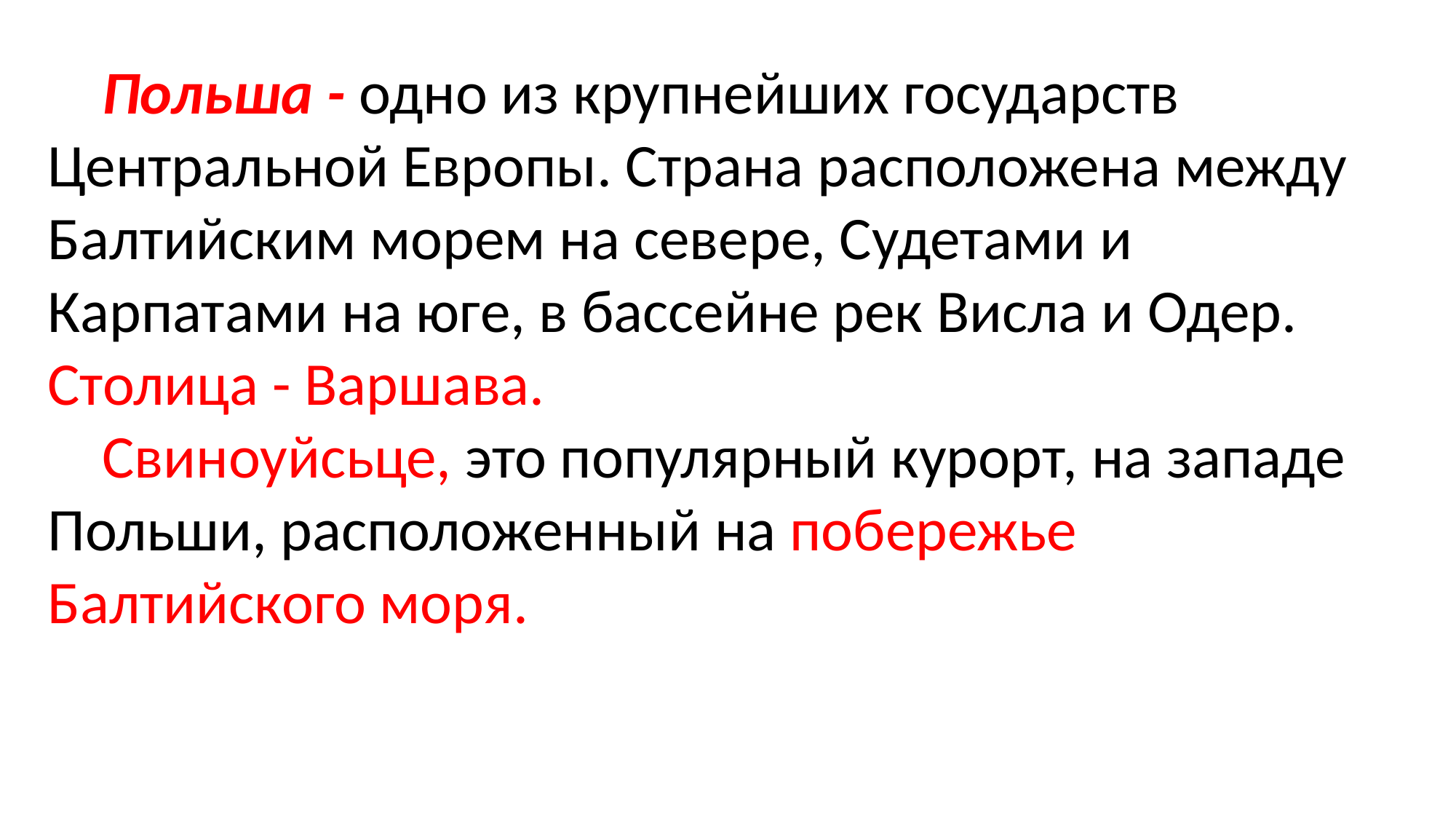

Польша - одно из крупнейших государств Центральной Европы. Страна расположена между Балтийским морем на севере, Судетами и Карпатами на юге, в бассейне рек Висла и Одер. Столица - Варшава.
Свиноуйсьце, это популярный курорт, на западе Польши, расположенный на побережье Балтийского моря.